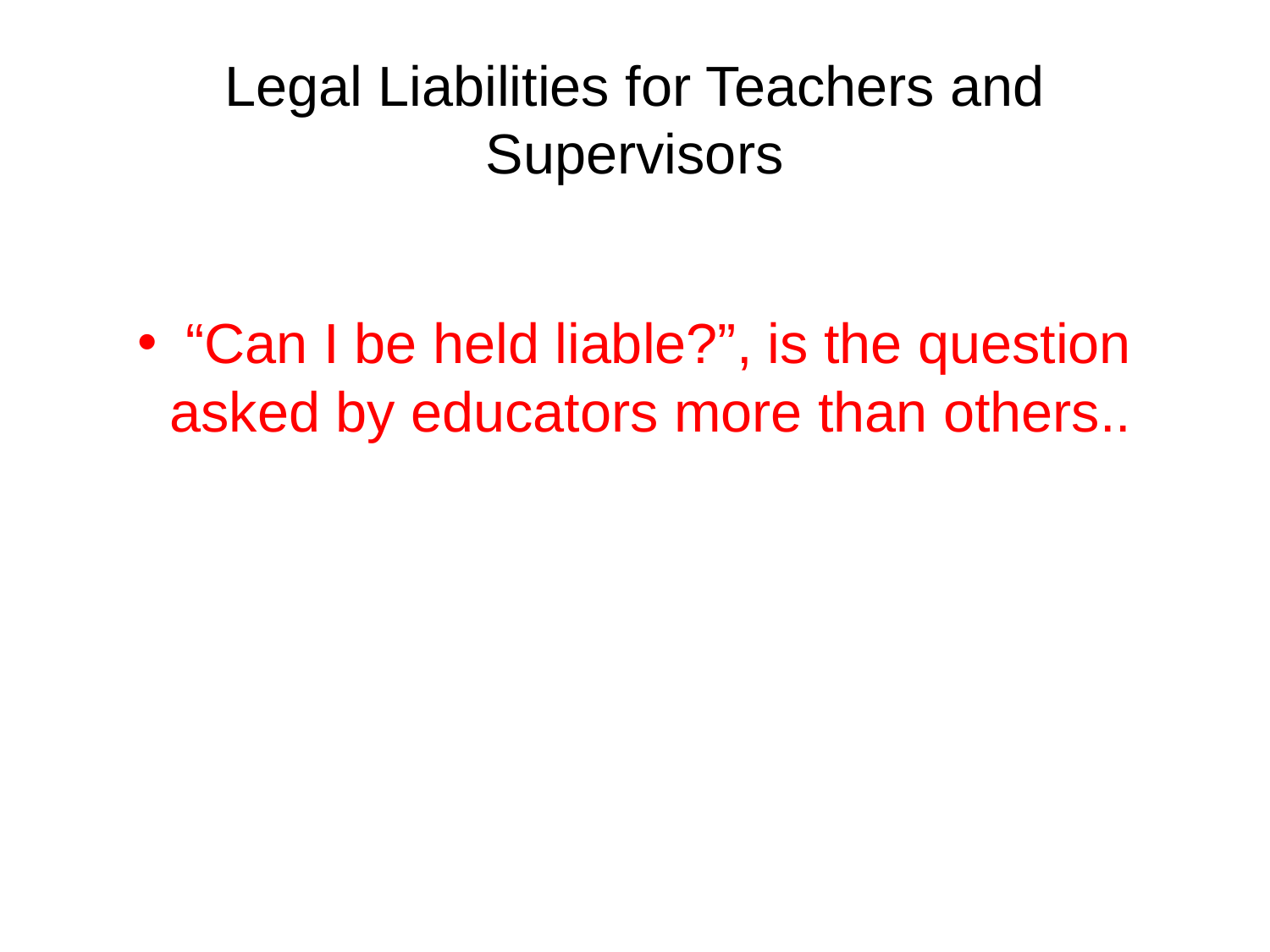

# Legal Liabilities for Teachers and Supervisors

“Can I be held liable?”, is the question asked by educators more than others..